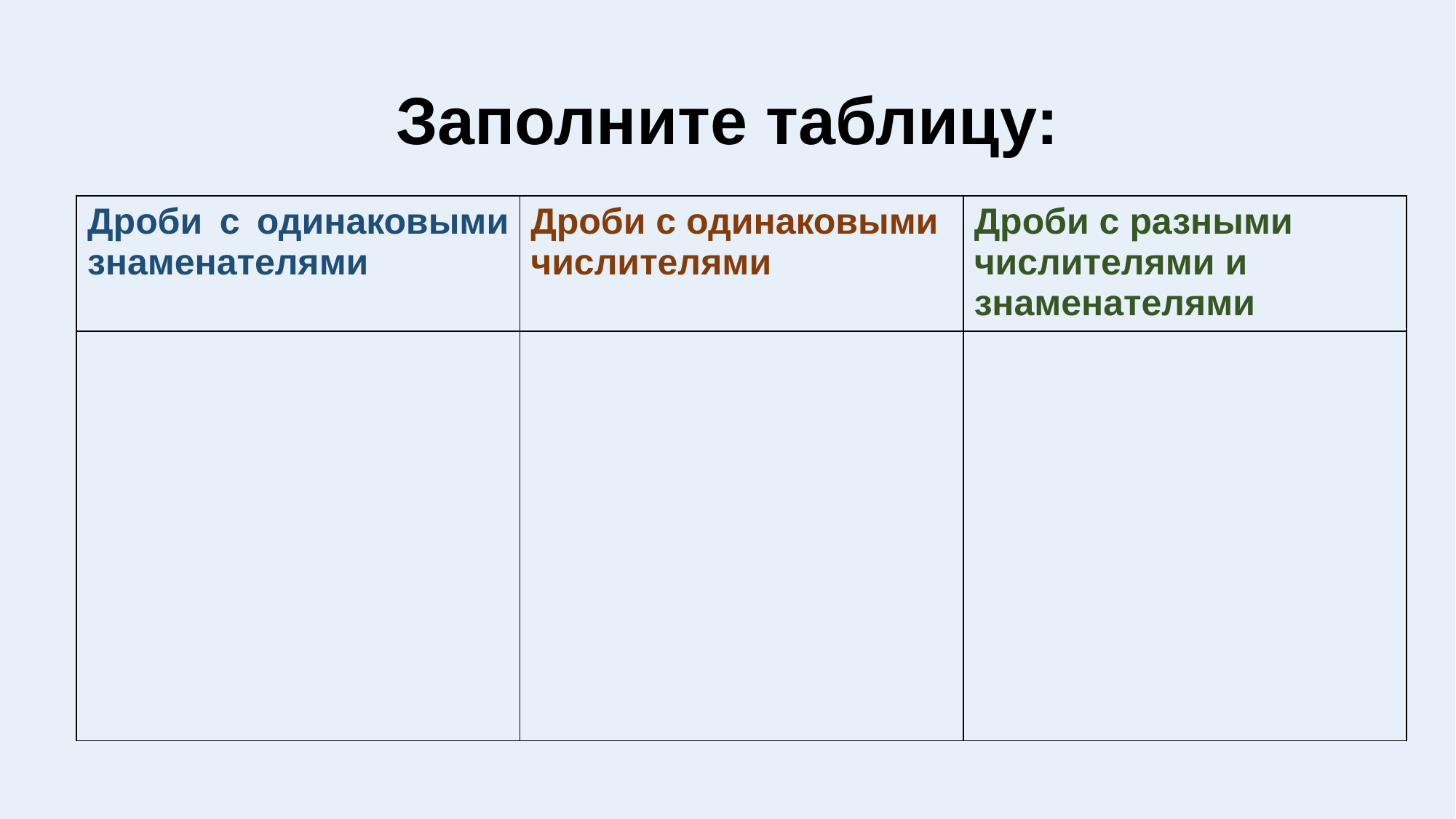

# Заполните таблицу:
| Дроби с одинаковыми знаменателями | Дроби с одинаковыми числителями | Дроби с разными числителями и знаменателями |
| --- | --- | --- |
|  |  |  |